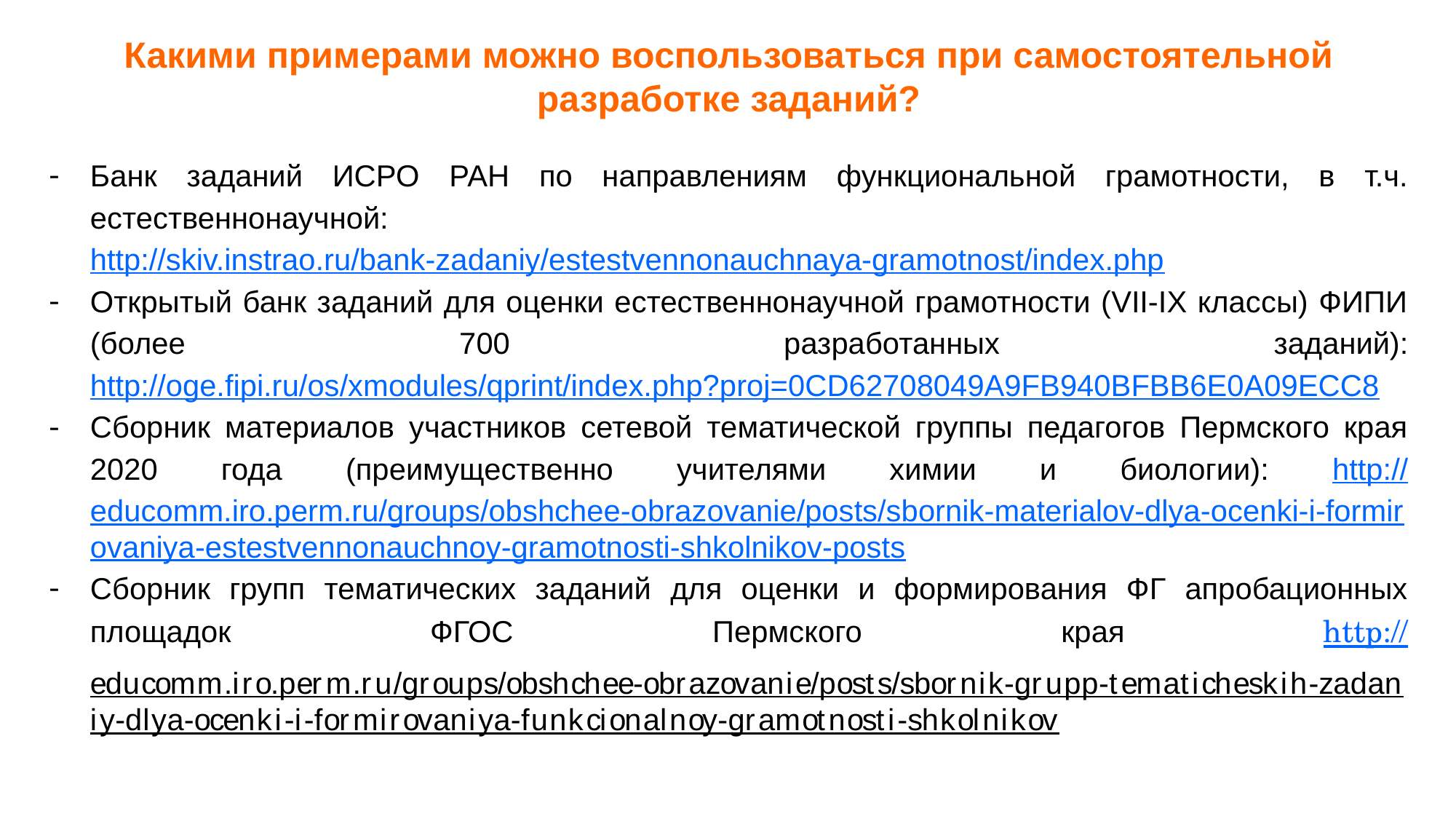

Какими примерами можно воспользоваться при самостоятельной разработке заданий?
Банк заданий ИСРО РАН по направлениям функциональной грамотности, в т.ч. естественнонаучной: http://skiv.instrao.ru/bank-zadaniy/estestvennonauchnaya-gramotnost/index.php
Открытый банк заданий для оценки естественнонаучной грамотности (VII-IX классы) ФИПИ (более 700 разработанных заданий): http://oge.fipi.ru/os/xmodules/qprint/index.php?proj=0CD62708049A9FB940BFBB6E0A09ECC8
Сборник материалов участников сетевой тематической группы педагогов Пермского края 2020 года (преимущественно учителями химии и биологии): http://educomm.iro.perm.ru/groups/obshchee-obrazovanie/posts/sbornik-materialov-dlya-ocenki-i-formirovaniya-estestvennonauchnoy-gramotnosti-shkolnikov-posts
Сборник групп тематических заданий для оценки и формирования ФГ апробационных площадок ФГОС Пермского края http://educomm.iro.perm.ru/groups/obshchee-obrazovanie/posts/sbornik-grupp-tematicheskih-zadaniy-dlya-ocenki-i-formirovaniya-funkcionalnoy-gramotnosti-shkolnikov